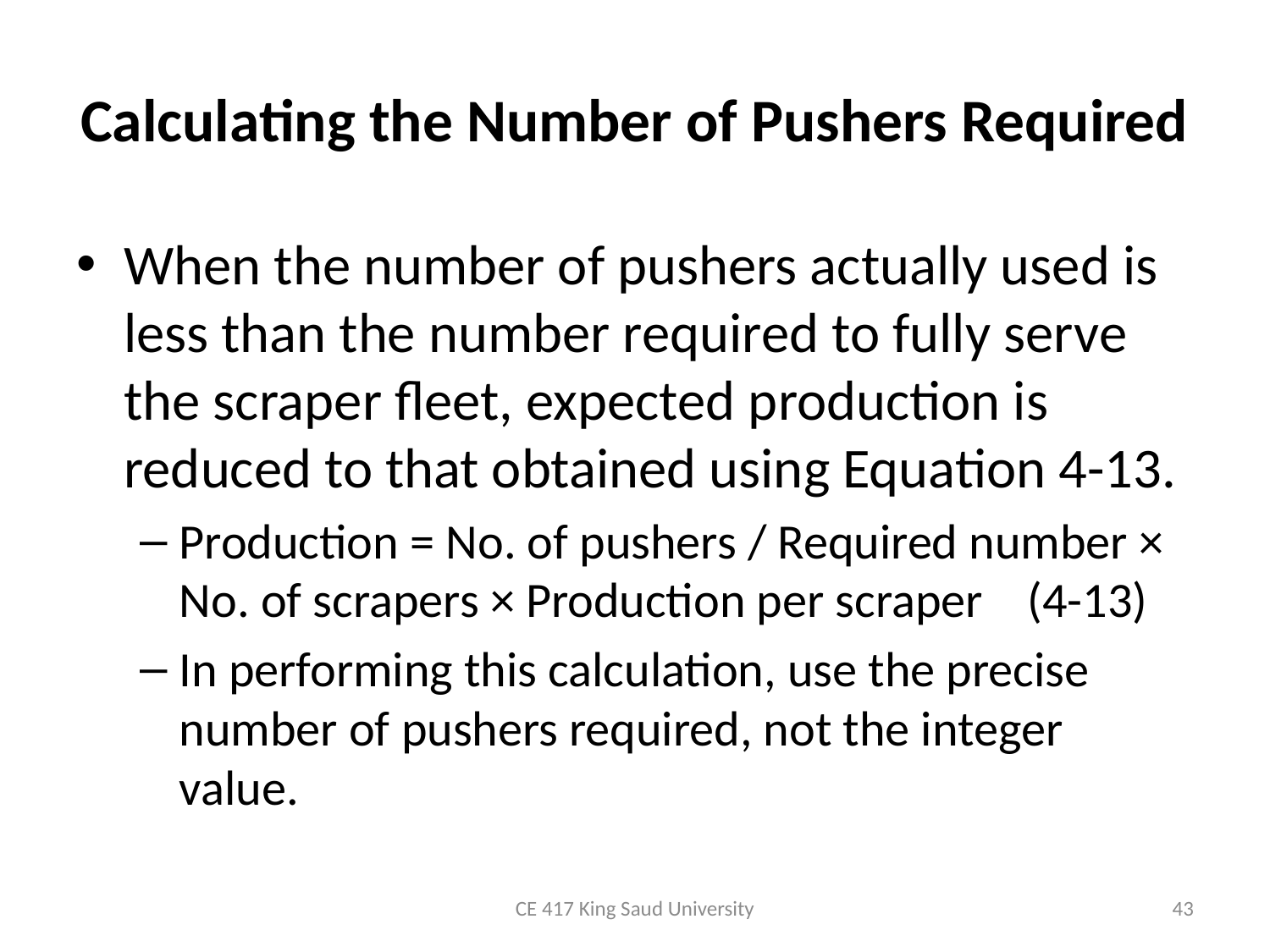

# Calculating the Number of Pushers Required
When the number of pushers actually used is less than the number required to fully serve the scraper fleet, expected production is reduced to that obtained using Equation 4-13.
Production = No. of pushers / Required number × No. of scrapers × Production per scraper    (4-13)
In performing this calculation, use the precise number of pushers required, not the integer value.
CE 417 King Saud University
43